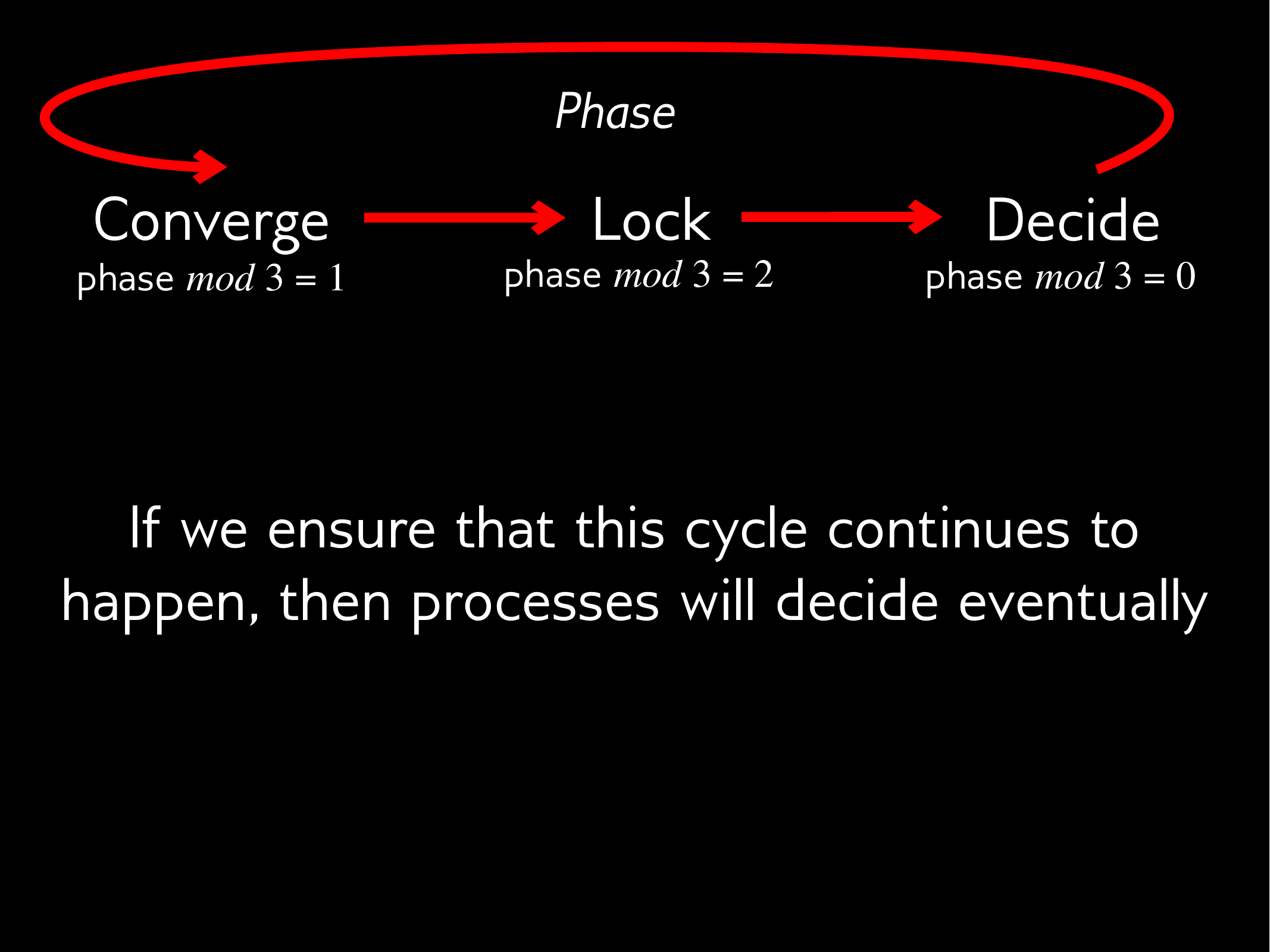

Phase
Converge
Lock
Decide

phase mod 3 = 2
phase mod 3 = 0
phase mod 3 = 1
If we ensure that this cycle continues to happen, then processes will decide eventually